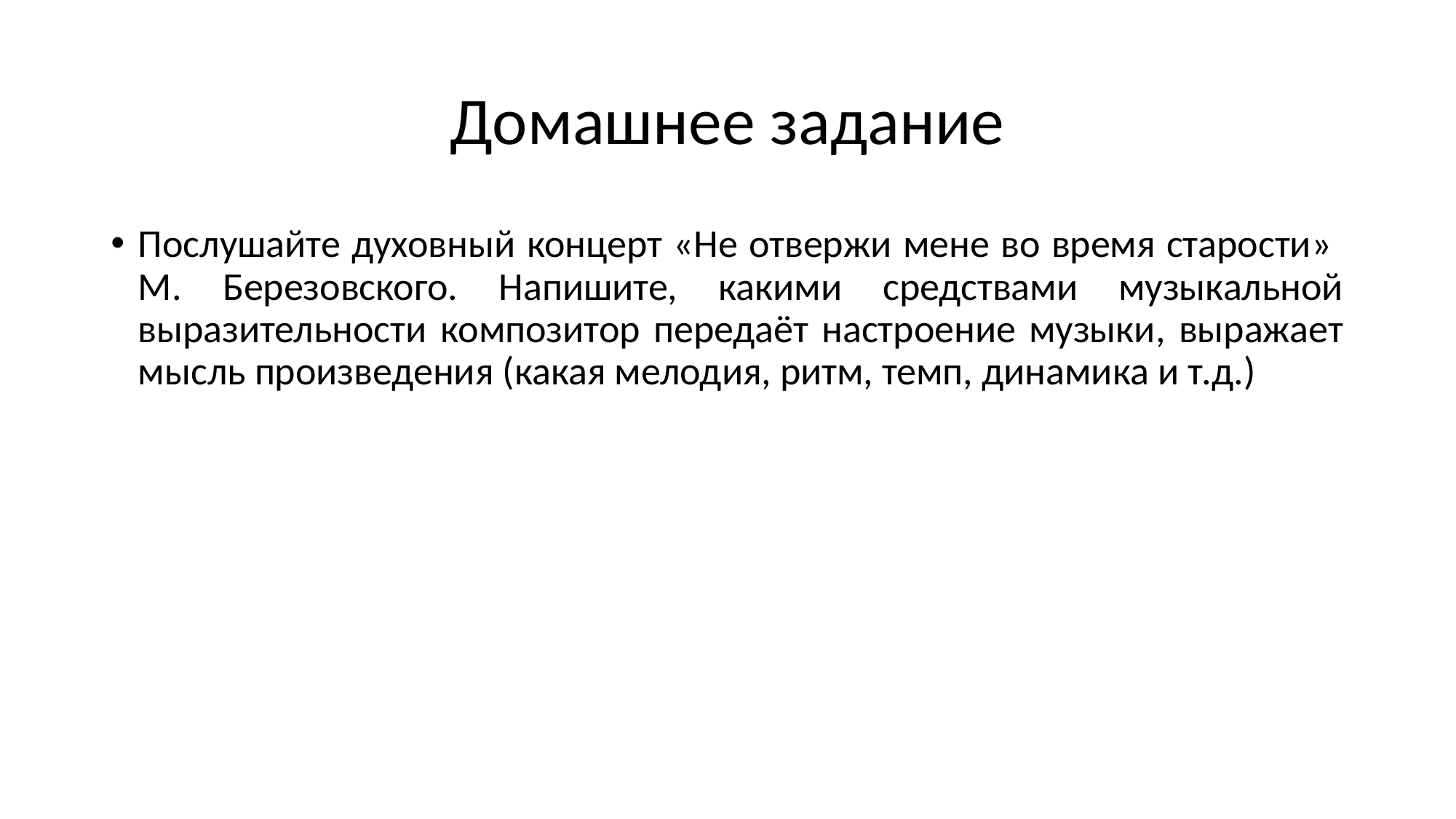

# Домашнее задание
Послушайте духовный концерт «Не отвержи мене во время старости»  М. Березовского. Напишите, какими средствами музыкальной выразительности композитор передаёт настроение музыки, выражает мысль произведения (какая мелодия, ритм, темп, динамика и т.д.)